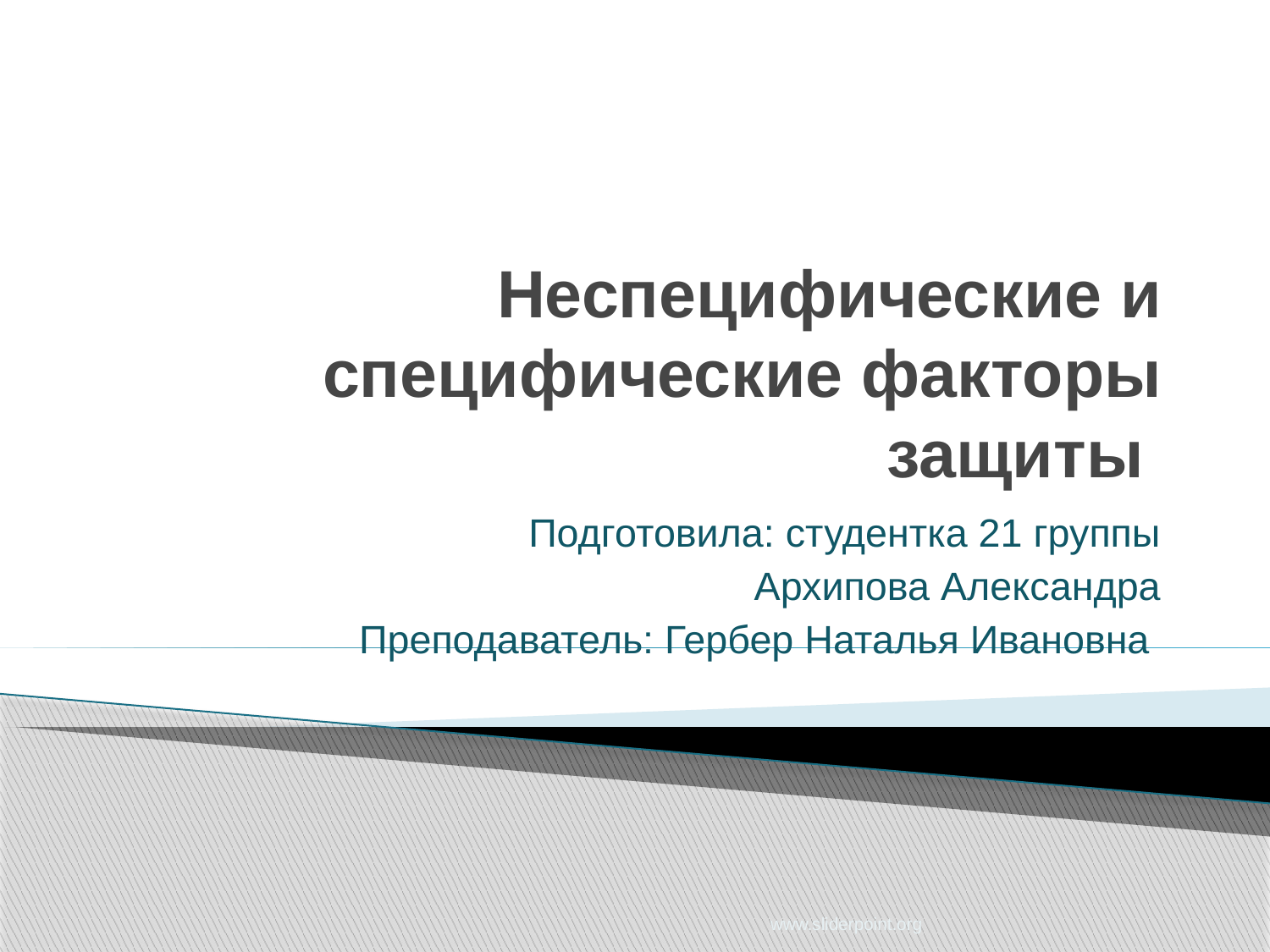

# Неспецифические и специфические факторы защиты
Подготовила: студентка 21 группы
Архипова Александра
Преподаватель: Гербер Наталья Ивановна
www.sliderpoint.org